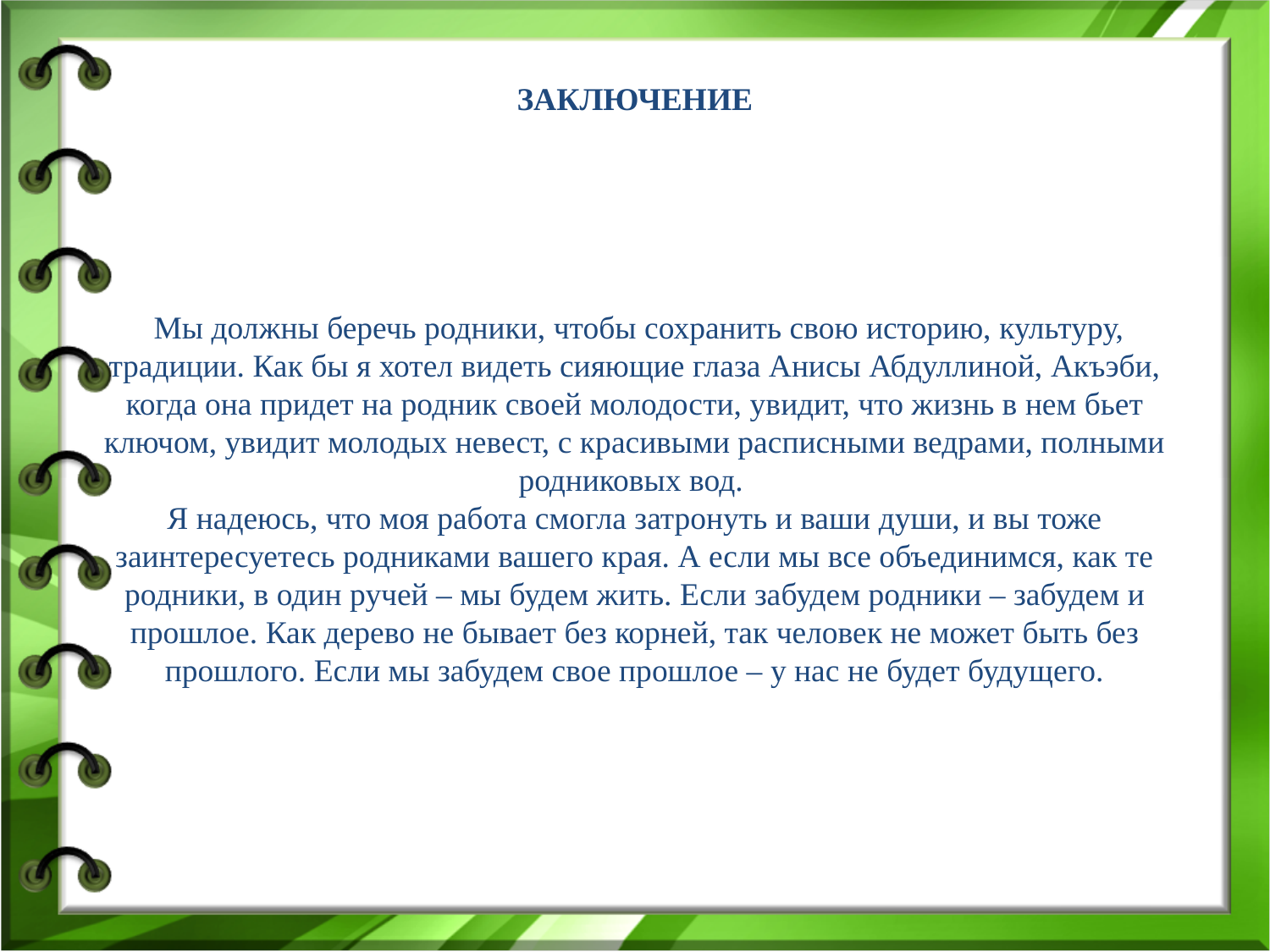

# ЗАКЛЮЧЕНИЕ   Мы должны беречь родники, чтобы сохранить свою историю, культуру, традиции. Как бы я хотел видеть сияющие глаза Анисы Абдуллиной, Акъэби, когда она придет на родник своей молодости, увидит, что жизнь в нем бьет ключом, увидит молодых невест, с красивыми расписными ведрами, полными родниковых вод. Я надеюсь, что моя работа смогла затронуть и ваши души, и вы тоже заинтересуетесь родниками вашего края. А если мы все объединимся, как те родники, в один ручей – мы будем жить. Если забудем родники – забудем и прошлое. Как дерево не бывает без корней, так человек не может быть без прошлого. Если мы забудем свое прошлое – у нас не будет будущего.